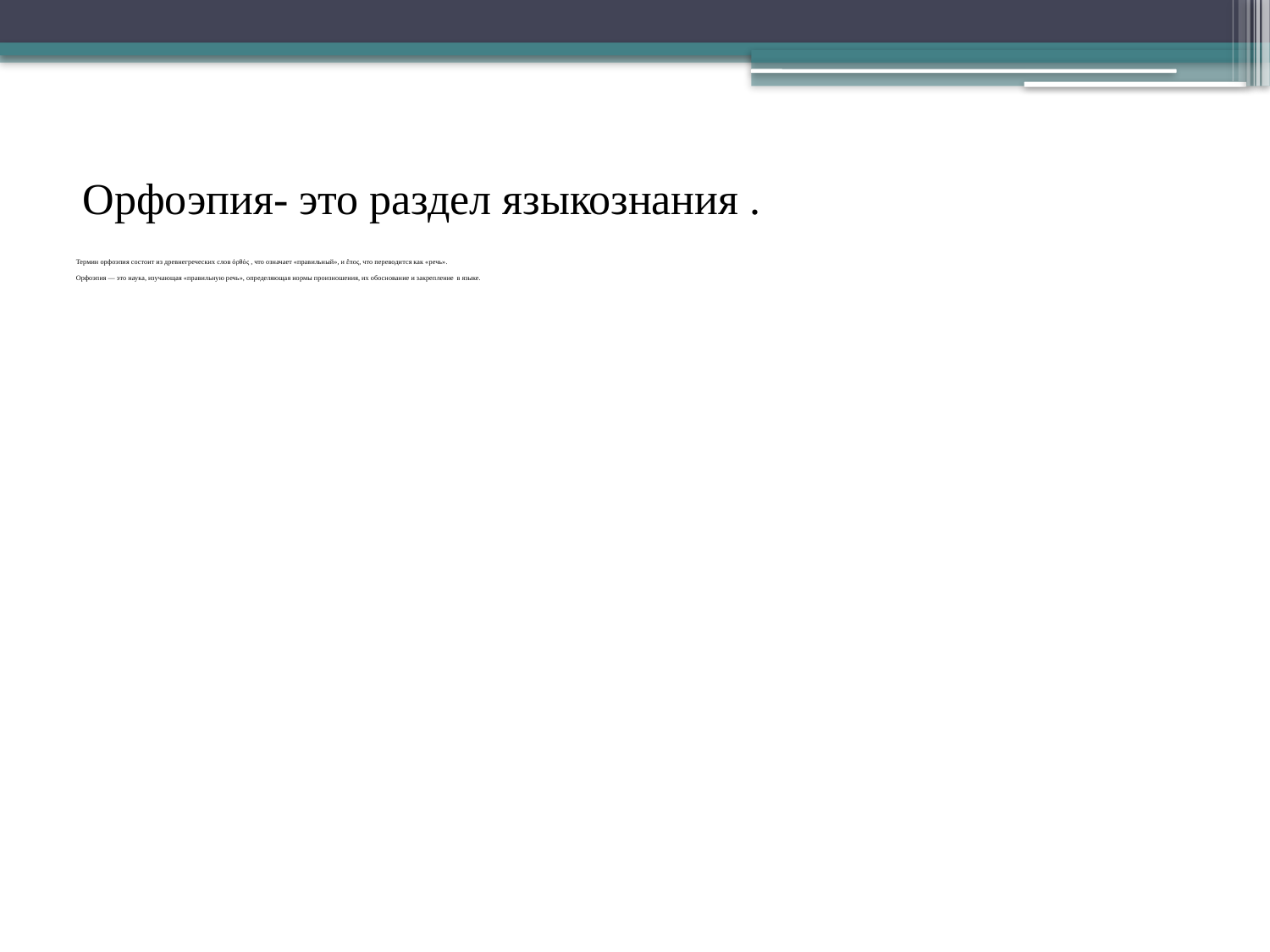

Орфоэпия- это раздел языкознания .

# Термин орфоэпия состоит из древнегреческих слов ὀρθός , что означает «правильный», и ἔπος, что переводится как «речь». Орфоэпия — это наука, изучающая «правильную речь», определяющая нормы произношения, их обоснование и закрепление  в языке.